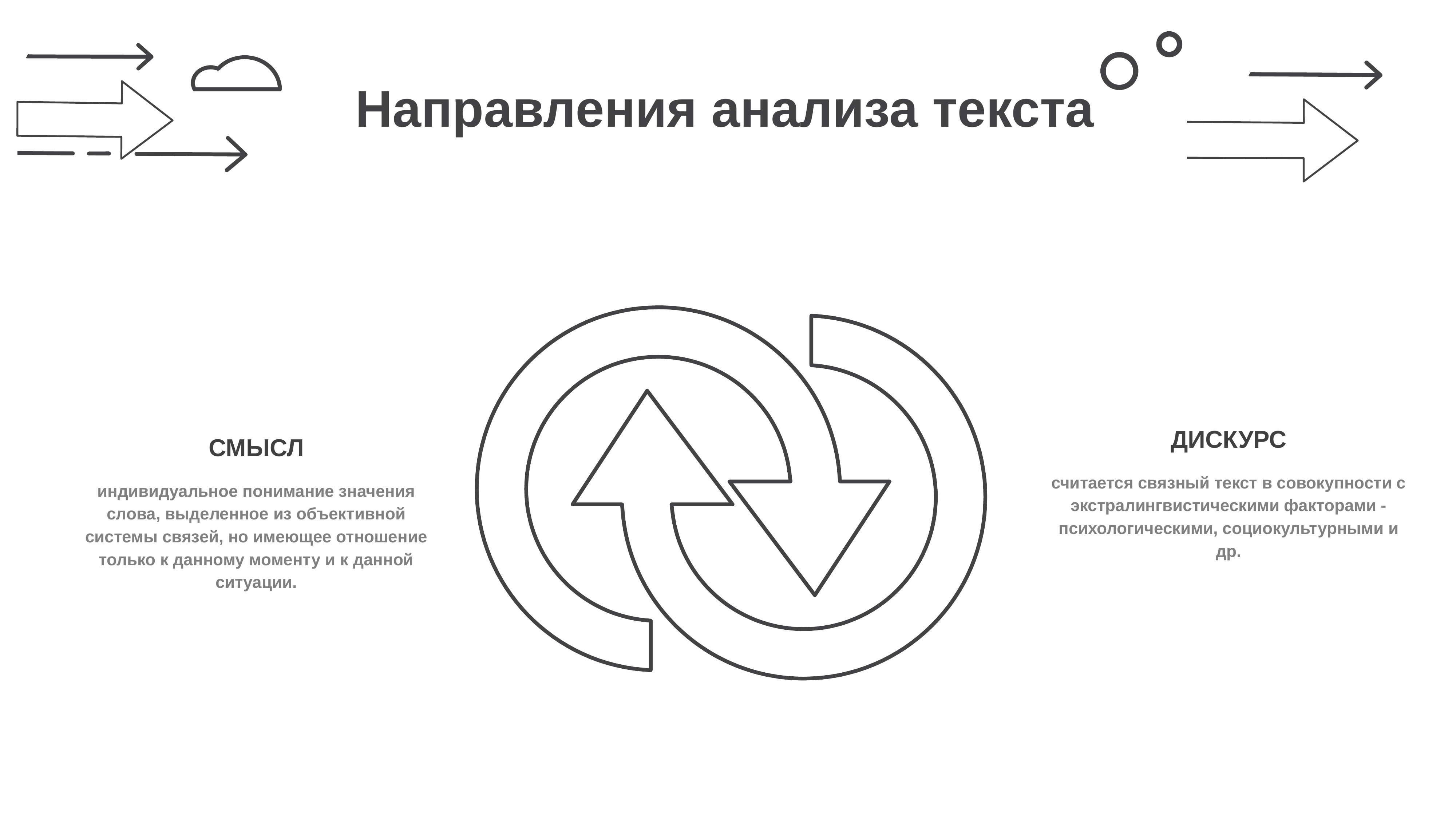

Направления анализа текста

ДИСКУРС
считается связный текст в совокупности с экстралингвистическими факторами - психологическими, социокультурными и др.
СМЫСЛ
индивидуальное понимание значения слова, выделенное из объективной системы связей, но имеющее отношение только к данному моменту и к данной ситуации.